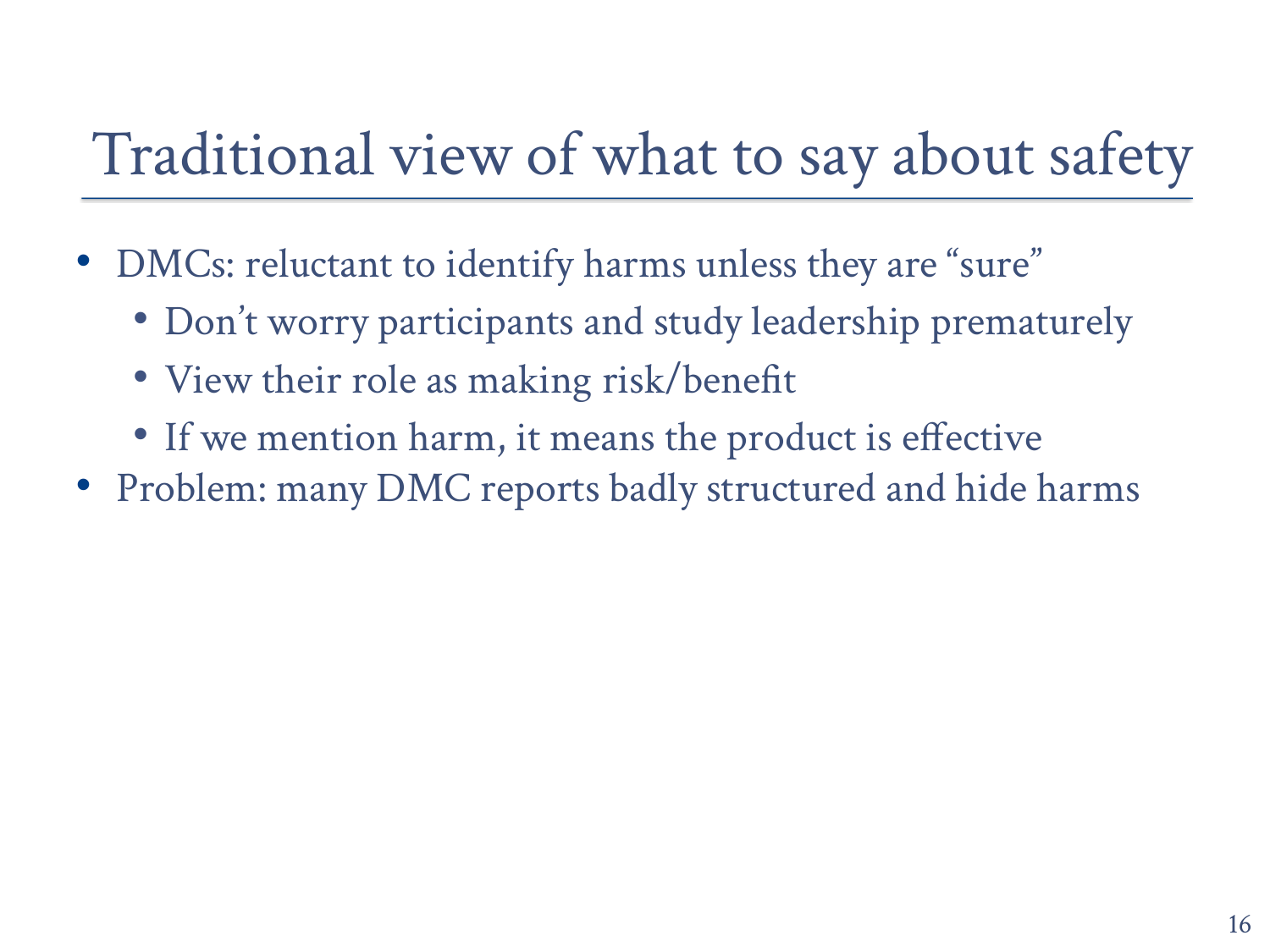

# Traditional view of what to say about safety
DMCs: reluctant to identify harms unless they are “sure”
Don’t worry participants and study leadership prematurely
View their role as making risk/benefit
If we mention harm, it means the product is effective
Problem: many DMC reports badly structured and hide harms
16